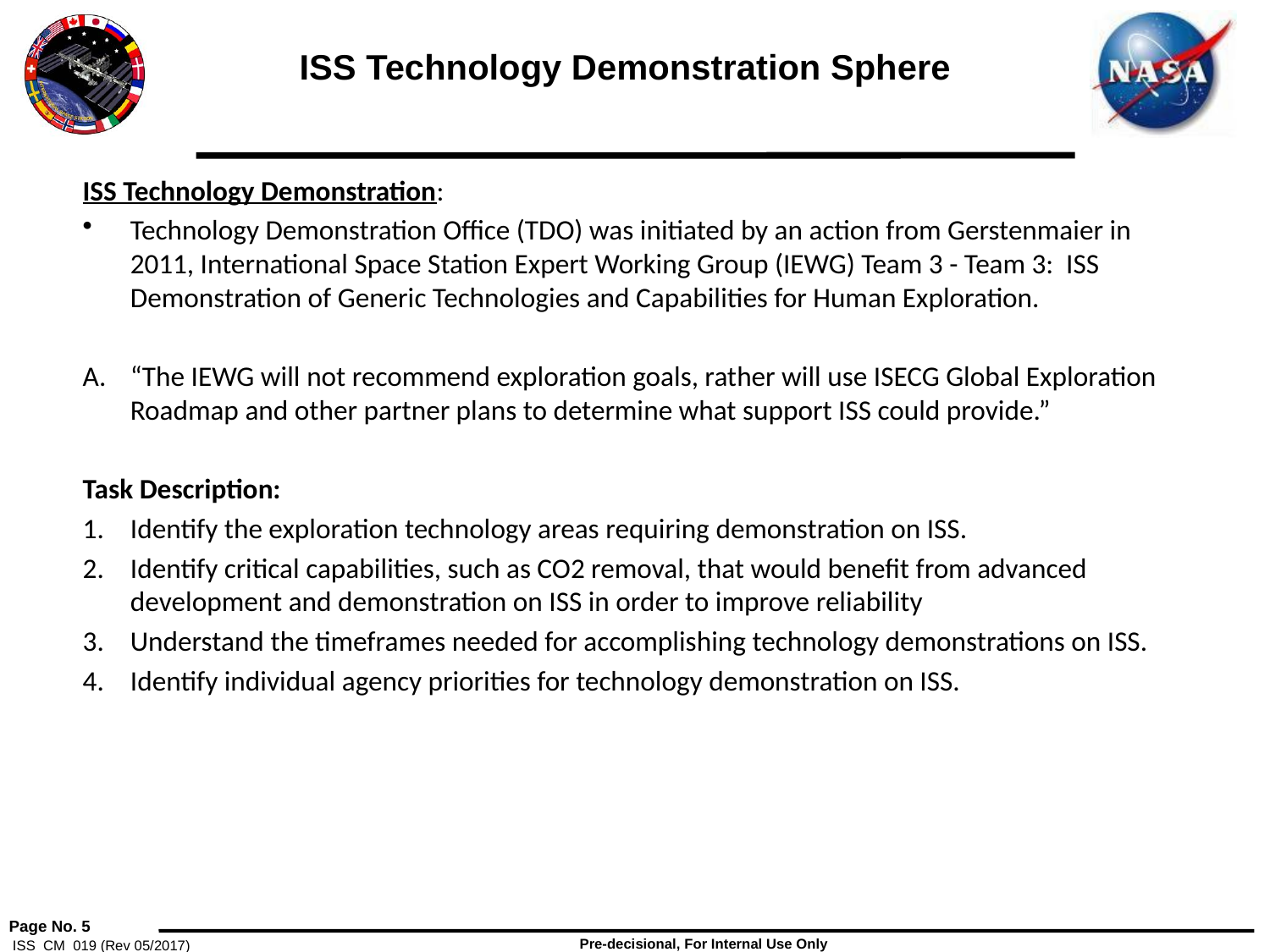

# ISS Technology Demonstration Sphere
ISS Technology Demonstration:
Technology Demonstration Office (TDO) was initiated by an action from Gerstenmaier in 2011, International Space Station Expert Working Group (IEWG) Team 3 - Team 3:  ISS Demonstration of Generic Technologies and Capabilities for Human Exploration.

“The IEWG will not recommend exploration goals, rather will use ISECG Global Exploration Roadmap and other partner plans to determine what support ISS could provide.”

Task Description:
Identify the exploration technology areas requiring demonstration on ISS.
Identify critical capabilities, such as CO2 removal, that would benefit from advanced development and demonstration on ISS in order to improve reliability
Understand the timeframes needed for accomplishing technology demonstrations on ISS.
Identify individual agency priorities for technology demonstration on ISS.